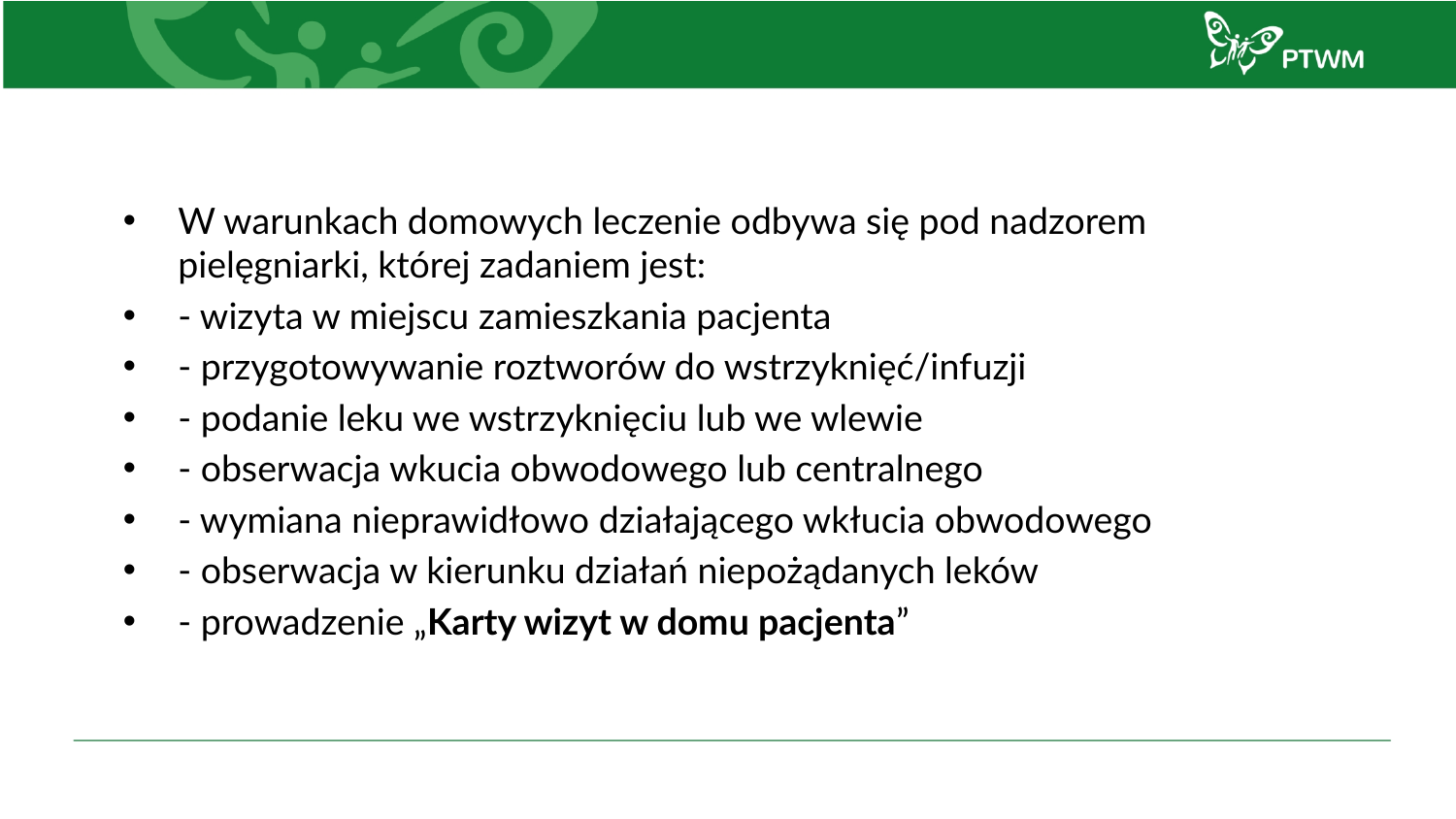

#
W warunkach domowych leczenie odbywa się pod nadzorem pielęgniarki, której zadaniem jest:
- wizyta w miejscu zamieszkania pacjenta
- przygotowywanie roztworów do wstrzyknięć/infuzji
- podanie leku we wstrzyknięciu lub we wlewie
- obserwacja wkucia obwodowego lub centralnego
- wymiana nieprawidłowo działającego wkłucia obwodowego
- obserwacja w kierunku działań niepożądanych leków
- prowadzenie „Karty wizyt w domu pacjenta”